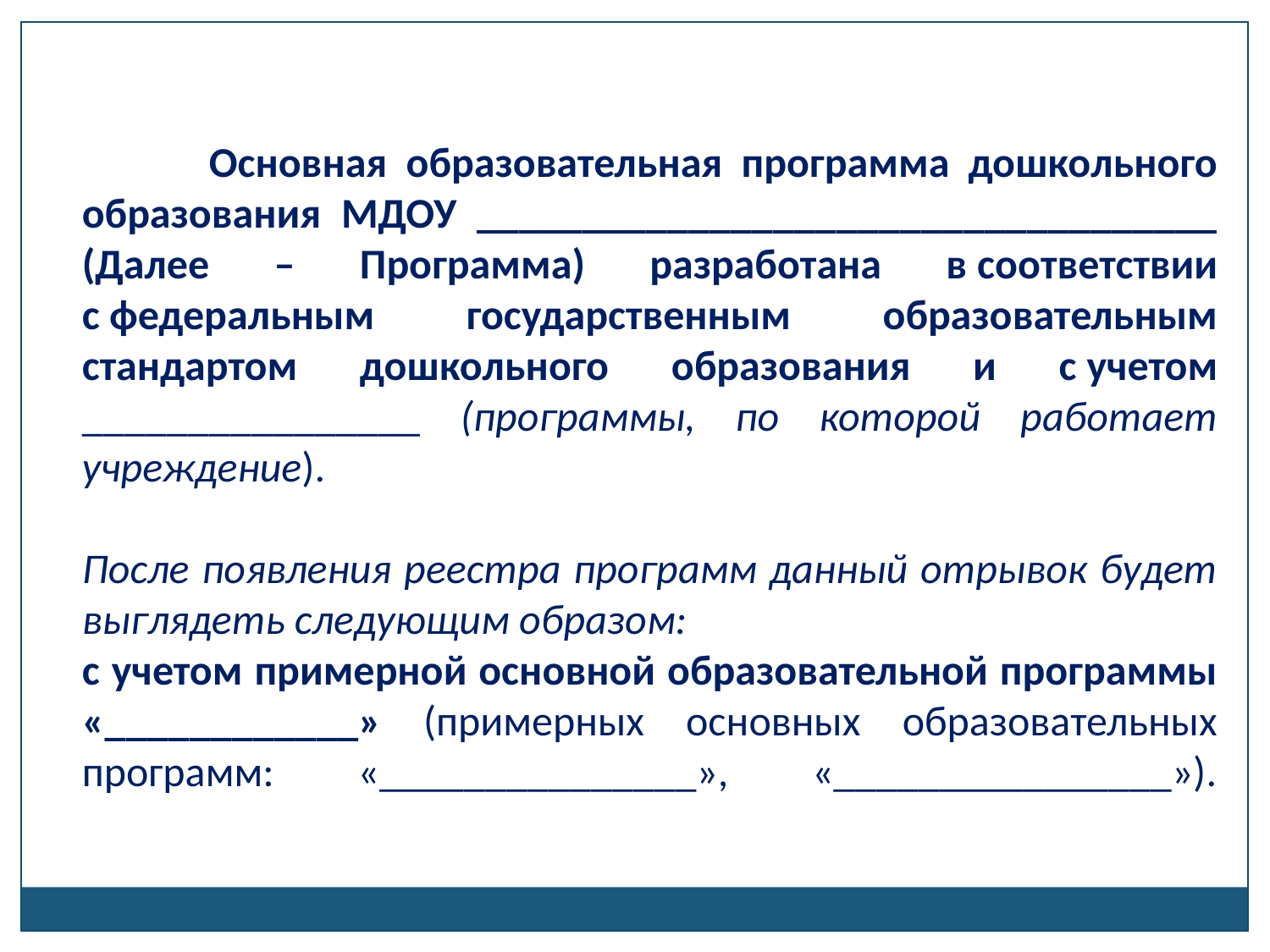

Основная образовательная программа дошкольного образования МДОУ ___________________________________ (Далее – Программа) разработана в соответствии с федеральным государственным образовательным стандартом дошкольного образования и с учетом ________________ (программы, по которой работает учреждение).

После появления реестра программ данный отрывок будет выглядеть следующим образом:
с учетом примерной основной образовательной программы «____________» (примерных основных образовательных программ: «_______________», «________________»).